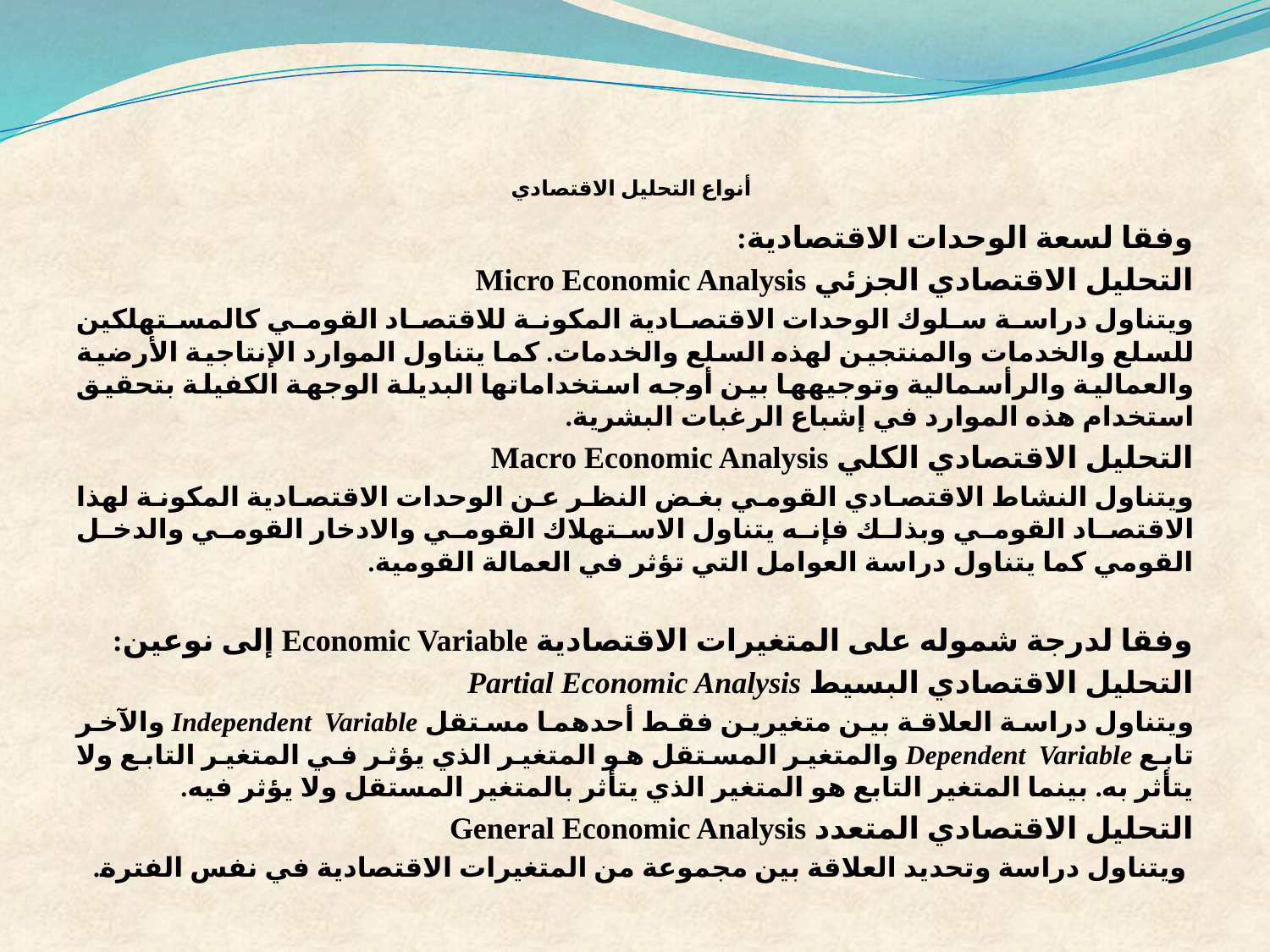

# أنواع التحليل الاقتصادي
وفقا لسعة الوحدات الاقتصادية:
التحليل الاقتصادي الجزئي Micro Economic Analysis
ويتناول دراسة سلوك الوحدات الاقتصادية المكونة للاقتصاد القومي كالمستهلكين للسلع والخدمات والمنتجين لهذه السلع والخدمات. كما يتناول الموارد الإنتاجية الأرضية والعمالية والرأسمالية وتوجيهها بين أوجه استخداماتها البديلة الوجهة الكفيلة بتحقيق استخدام هذه الموارد في إشباع الرغبات البشرية.
التحليل الاقتصادي الكلي Macro Economic Analysis
ويتناول النشاط الاقتصادي القومي بغض النظر عن الوحدات الاقتصادية المكونة لهذا الاقتصاد القومي وبذلك فإنه يتناول الاستهلاك القومي والادخار القومي والدخل القومي كما يتناول دراسة العوامل التي تؤثر في العمالة القومية.

وفقا لدرجة شموله على المتغيرات الاقتصادية Economic Variable إلى نوعين:
التحليل الاقتصادي البسيط Partial Economic Analysis
ويتناول دراسة العلاقة بين متغيرين فقط أحدهما مستقل Independent Variable والآخر تابع Dependent Variable والمتغير المستقل هو المتغير الذي يؤثر في المتغير التابع ولا يتأثر به. بينما المتغير التابع هو المتغير الذي يتأثر بالمتغير المستقل ولا يؤثر فيه.
التحليل الاقتصادي المتعدد General Economic Analysis
 ويتناول دراسة وتحديد العلاقة بين مجموعة من المتغيرات الاقتصادية في نفس الفترة.